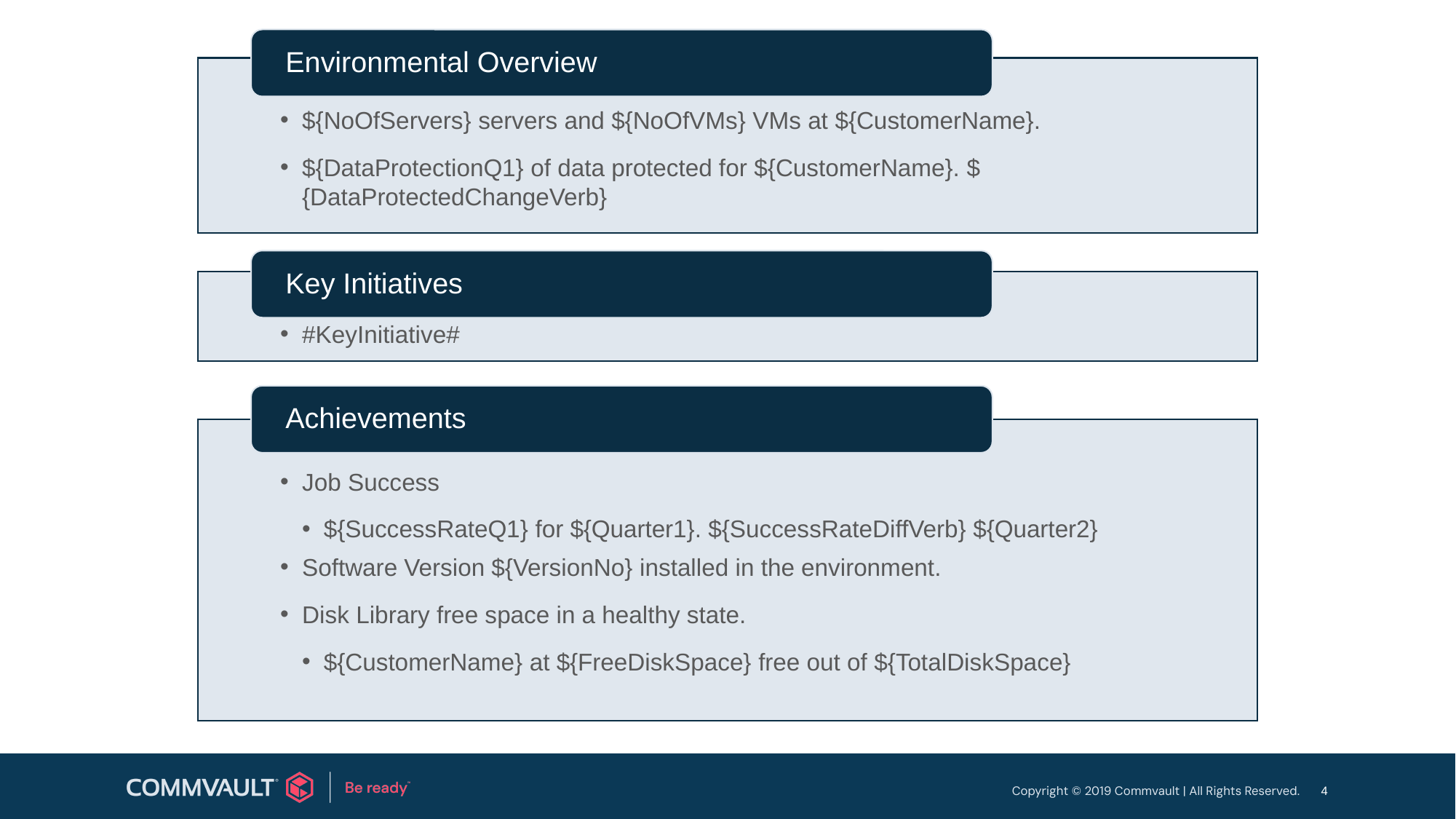

${NoOfServers} servers and ${NoOfVMs} VMs at ${CustomerName}.
${DataProtectionQ1} of data protected for ${CustomerName}. ${DataProtectedChangeVerb}
Environmental Overview
#KeyInitiative#
Key Initiatives
Job Success
${SuccessRateQ1} for ${Quarter1}. ${SuccessRateDiffVerb} ${Quarter2}
Software Version ${VersionNo} installed in the environment.
Disk Library free space in a healthy state.
${CustomerName} at ${FreeDiskSpace} free out of ${TotalDiskSpace}
Achievements
4